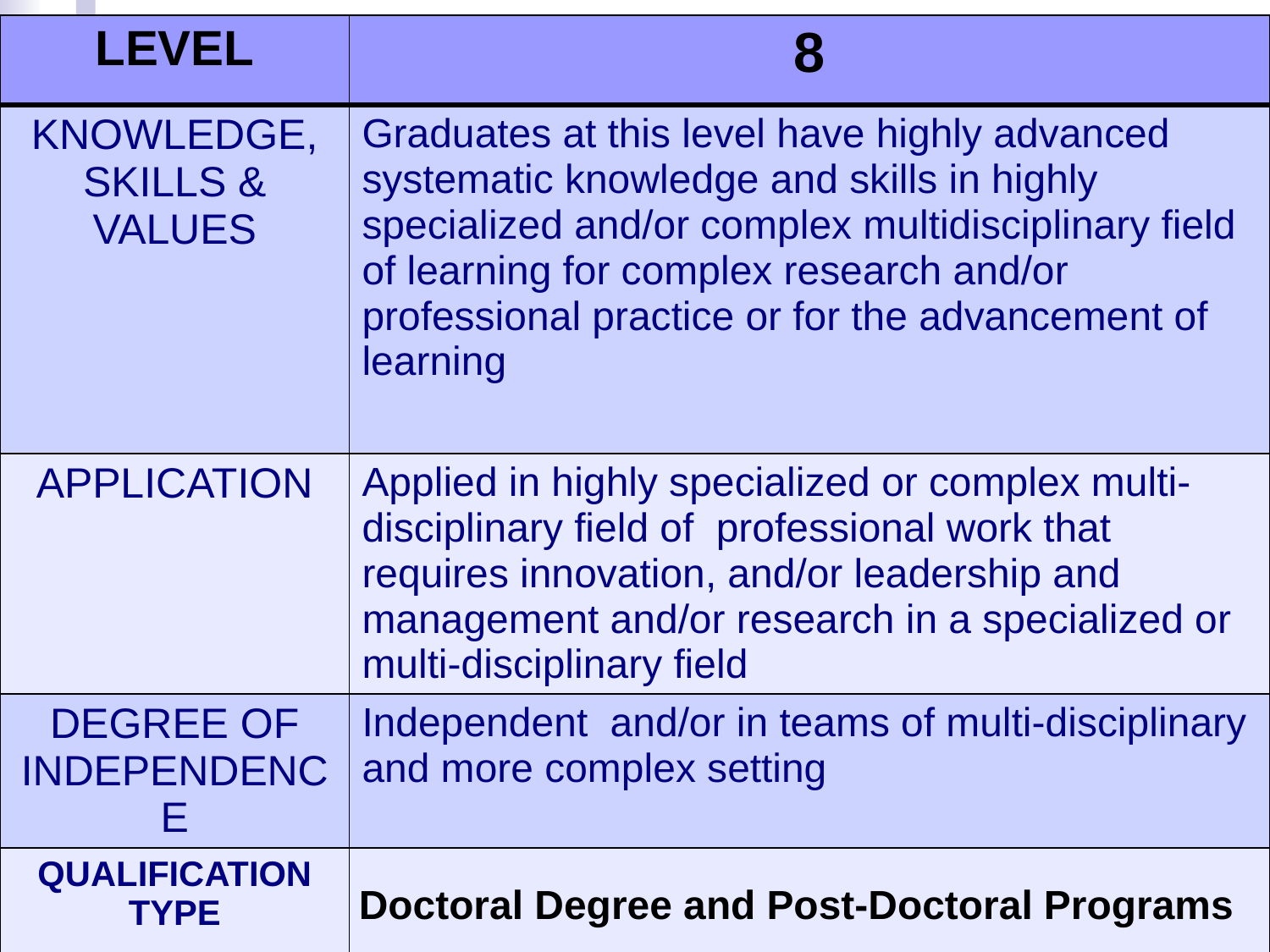

| LEVEL | 8 |
| --- | --- |
| KNOWLEDGE, SKILLS & VALUES | Graduates at this level have highly advanced systematic knowledge and skills in highly specialized and/or complex multidisciplinary field of learning for complex research and/or professional practice or for the advancement of learning |
| APPLICATION | Applied in highly specialized or complex multi-disciplinary field of professional work that requires innovation, and/or leadership and management and/or research in a specialized or multi-disciplinary field |
| DEGREE OF INDEPENDENCE | Independent and/or in teams of multi-disciplinary and more complex setting |
| QUALIFICATION TYPE | Doctoral Degree and Post-Doctoral Programs |